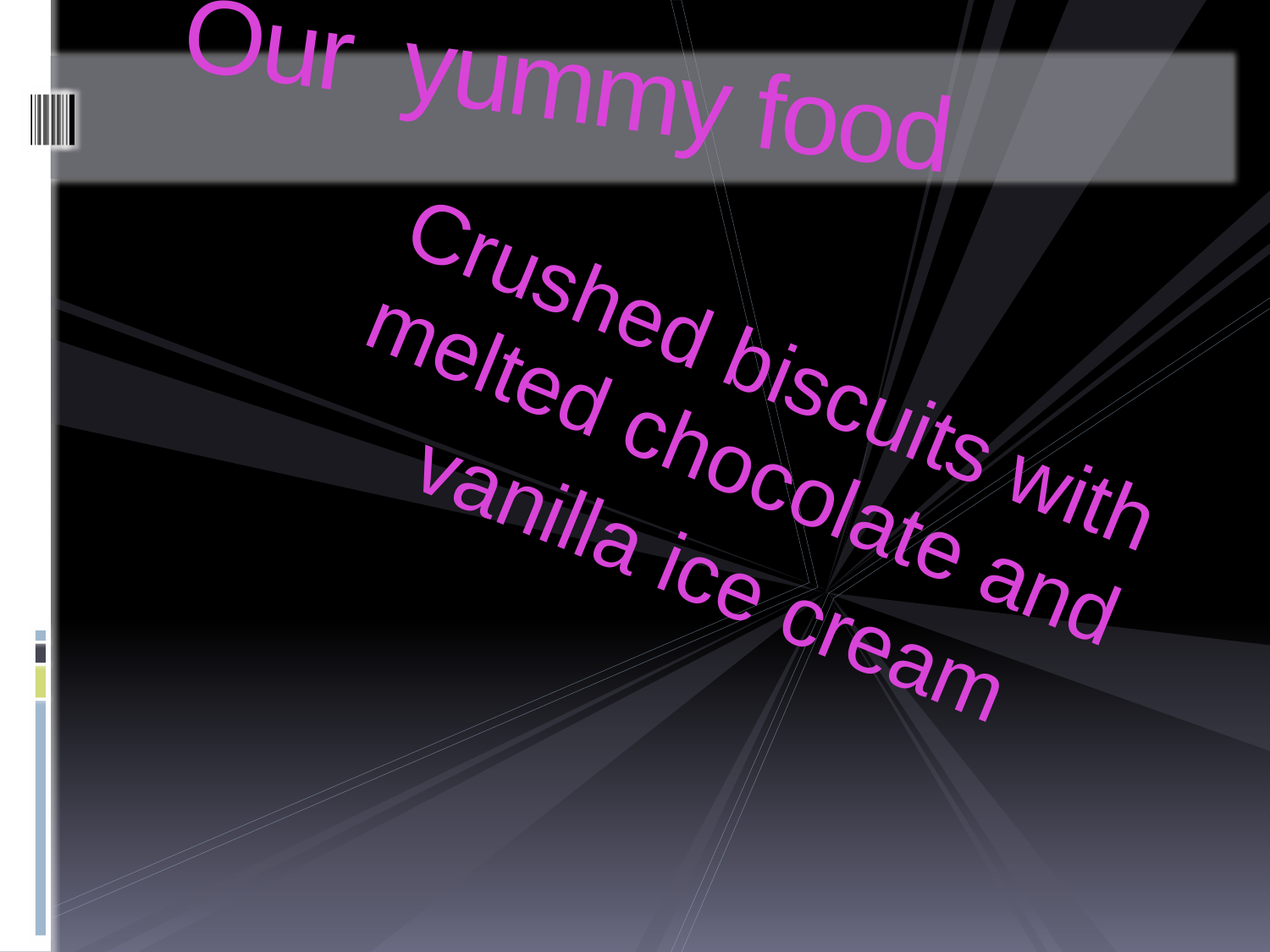

# Our  yummy food
Crushed biscuits with melted chocolate and
 vanilla ice cream